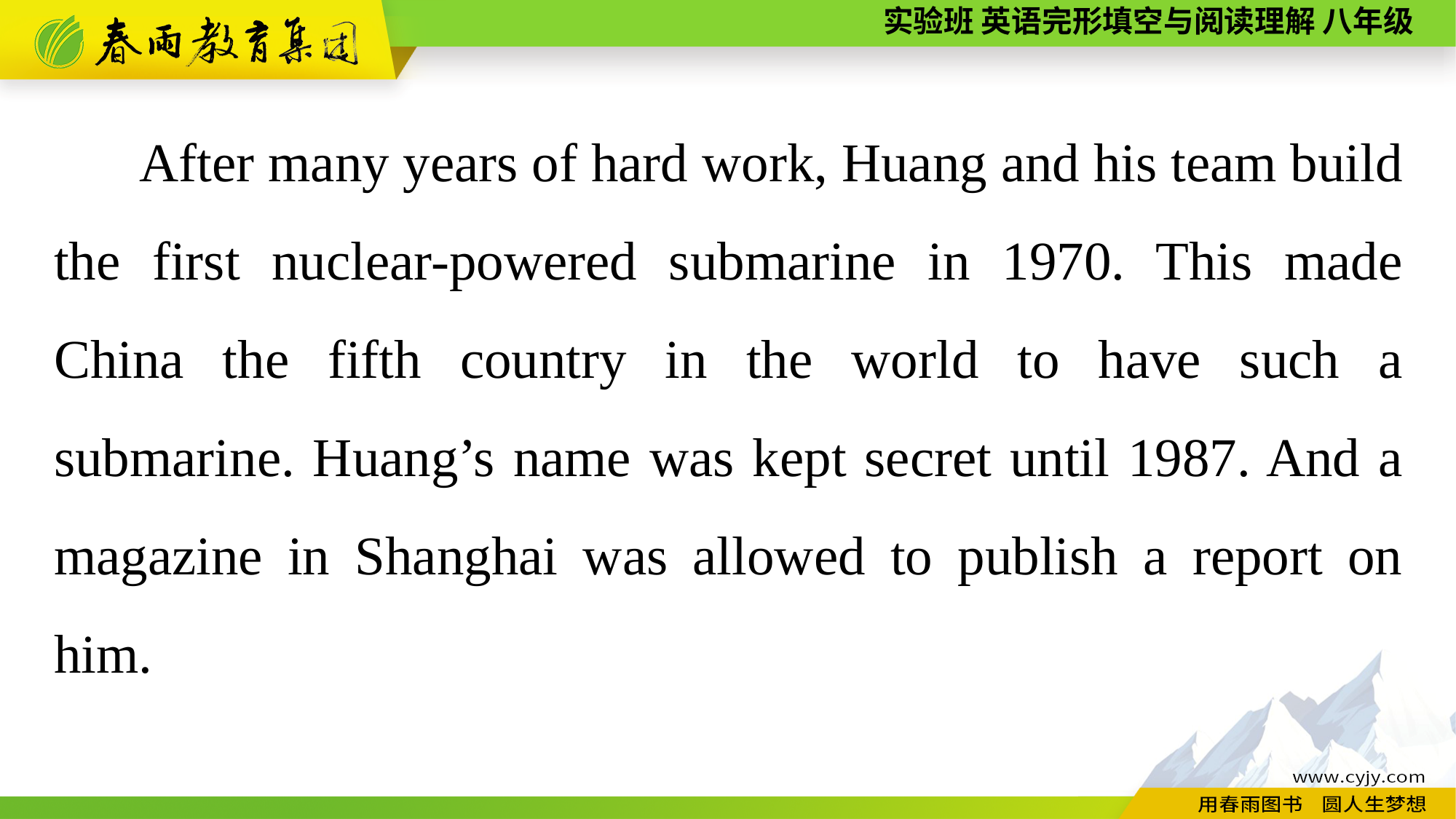

After many years of hard work, Huang and his team build the first nuclear-powered submarine in 1970. This made China the fifth country in the world to have such a submarine. Huang’s name was kept secret until 1987. And a magazine in Shanghai was allowed to publish a report on him.